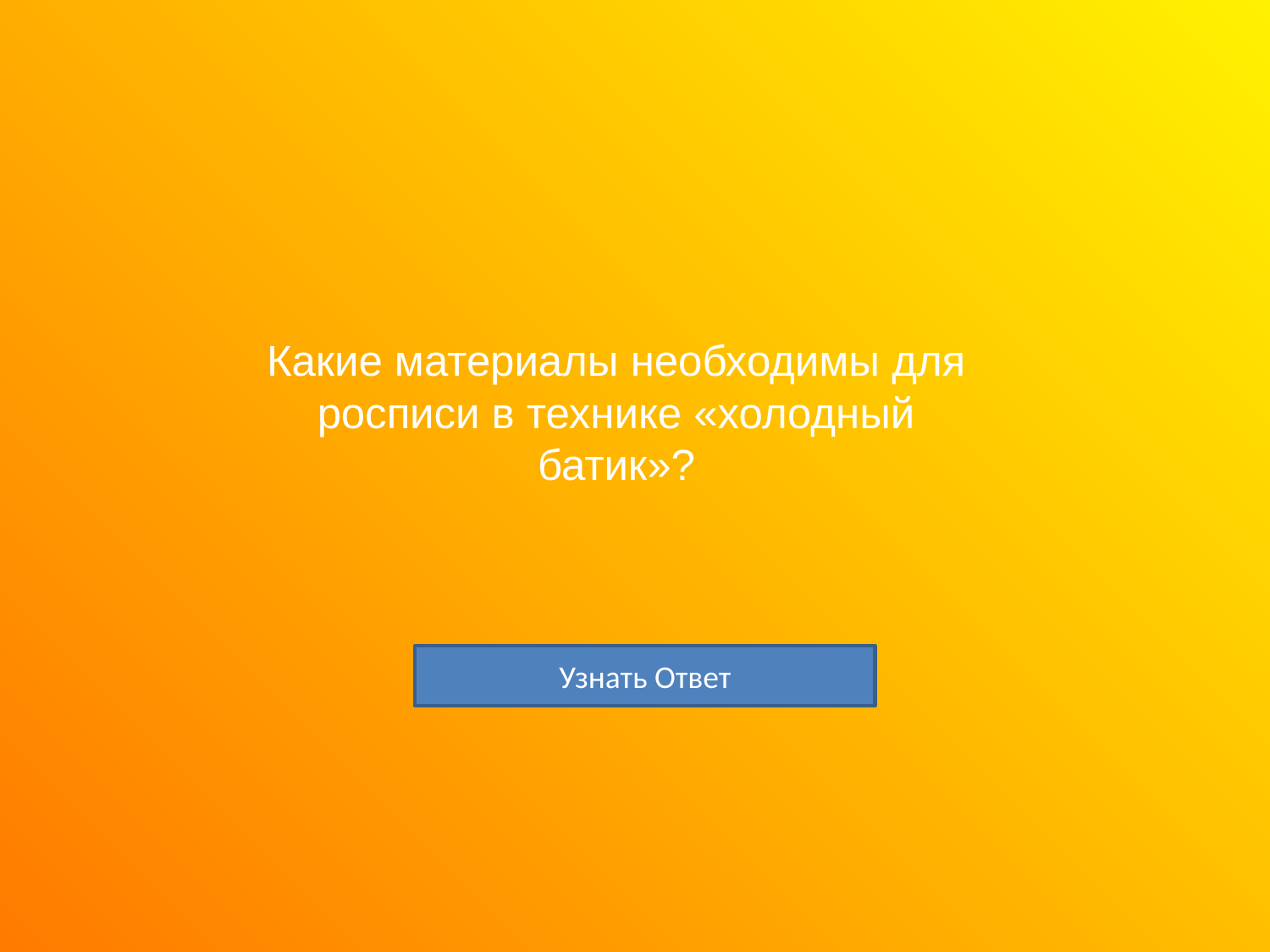

# Какие материалы необходимы для росписи в технике «холодный батик»?